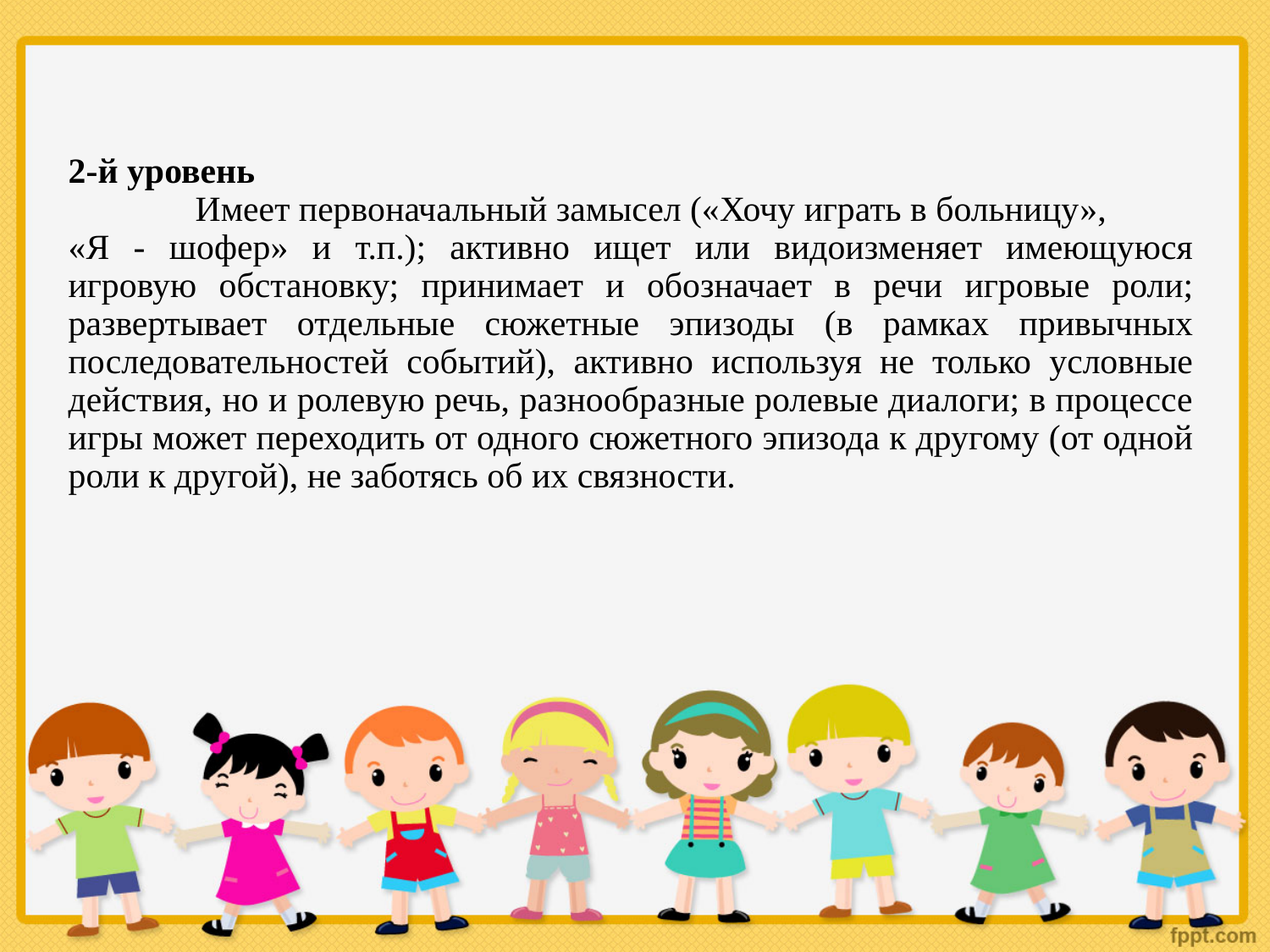

2-й уровень
	Имеет первоначальный замысел («Хочу играть в больницу»,
«Я - шофер» и т.п.); активно ищет или видоизменяет имеющуюся игровую обстановку; принимает и обозначает в речи игровые роли; развертывает отдельные сюжетные эпизоды (в рамках привычных последовательностей событий), активно используя не только условные действия, но и ролевую речь, разнообразные ролевые диалоги; в процессе игры может переходить от одного сюжетного эпизода к другому (от одной роли к другой), не заботясь об их связности.